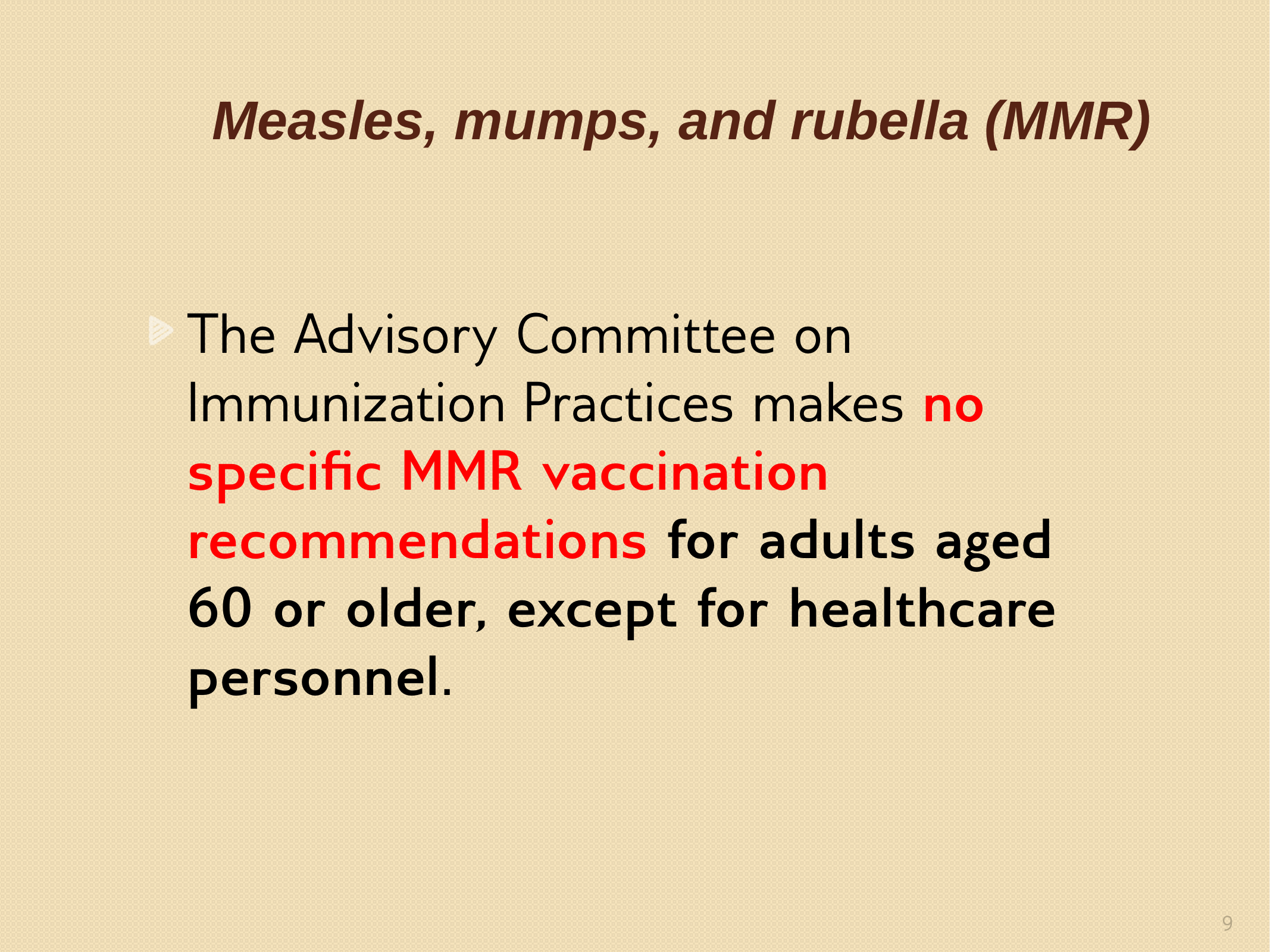

# Measles, mumps, and rubella (MMR)
The Advisory Committee on Immunization Practices makes no specific MMR vaccination recommendations for adults aged 60 or older, except for healthcare personnel.

9